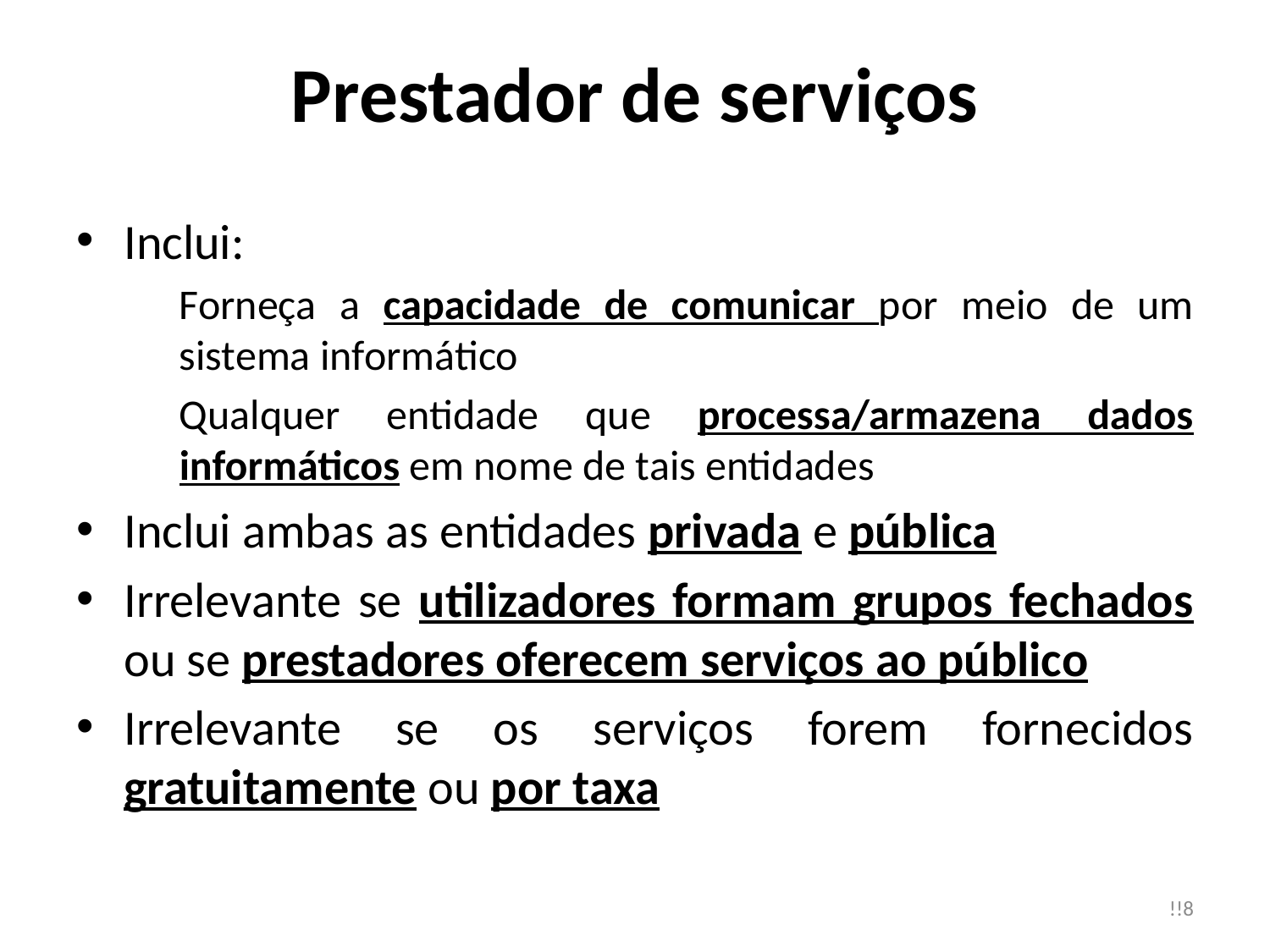

# Prestador de serviços
Inclui:
Forneça a capacidade de comunicar por meio de um sistema informático
Qualquer entidade que processa/armazena dados informáticos em nome de tais entidades
Inclui ambas as entidades privada e pública
Irrelevante se utilizadores formam grupos fechados ou se prestadores oferecem serviços ao público
Irrelevante se os serviços forem fornecidos gratuitamente ou por taxa
!!8